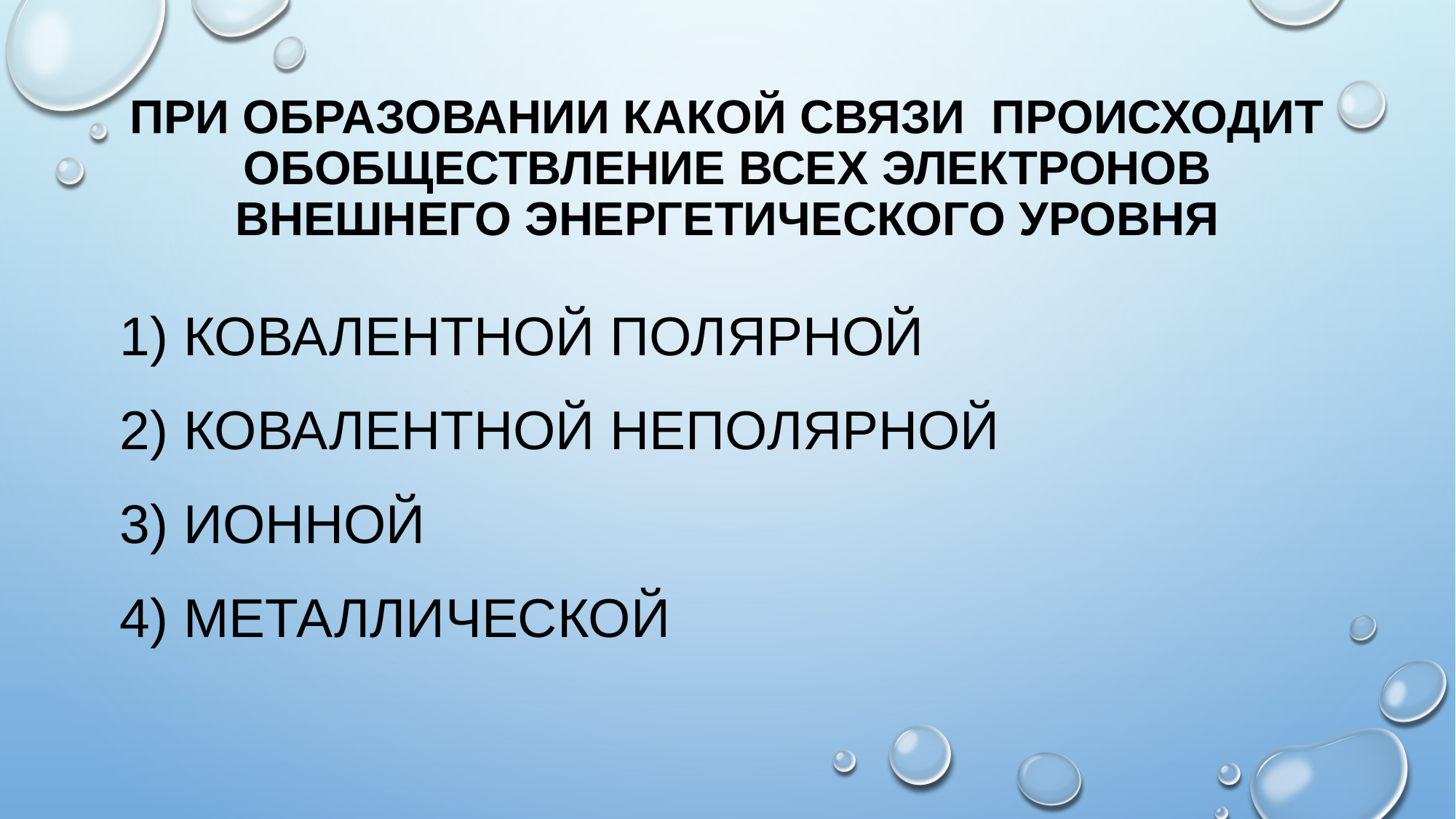

# При образовании какой связи  происходит обобществление всех электронов внешнего энергетического уровня
1) ковалентной полярной
2) ковалентной неполярной
3) ионной
4) металлической